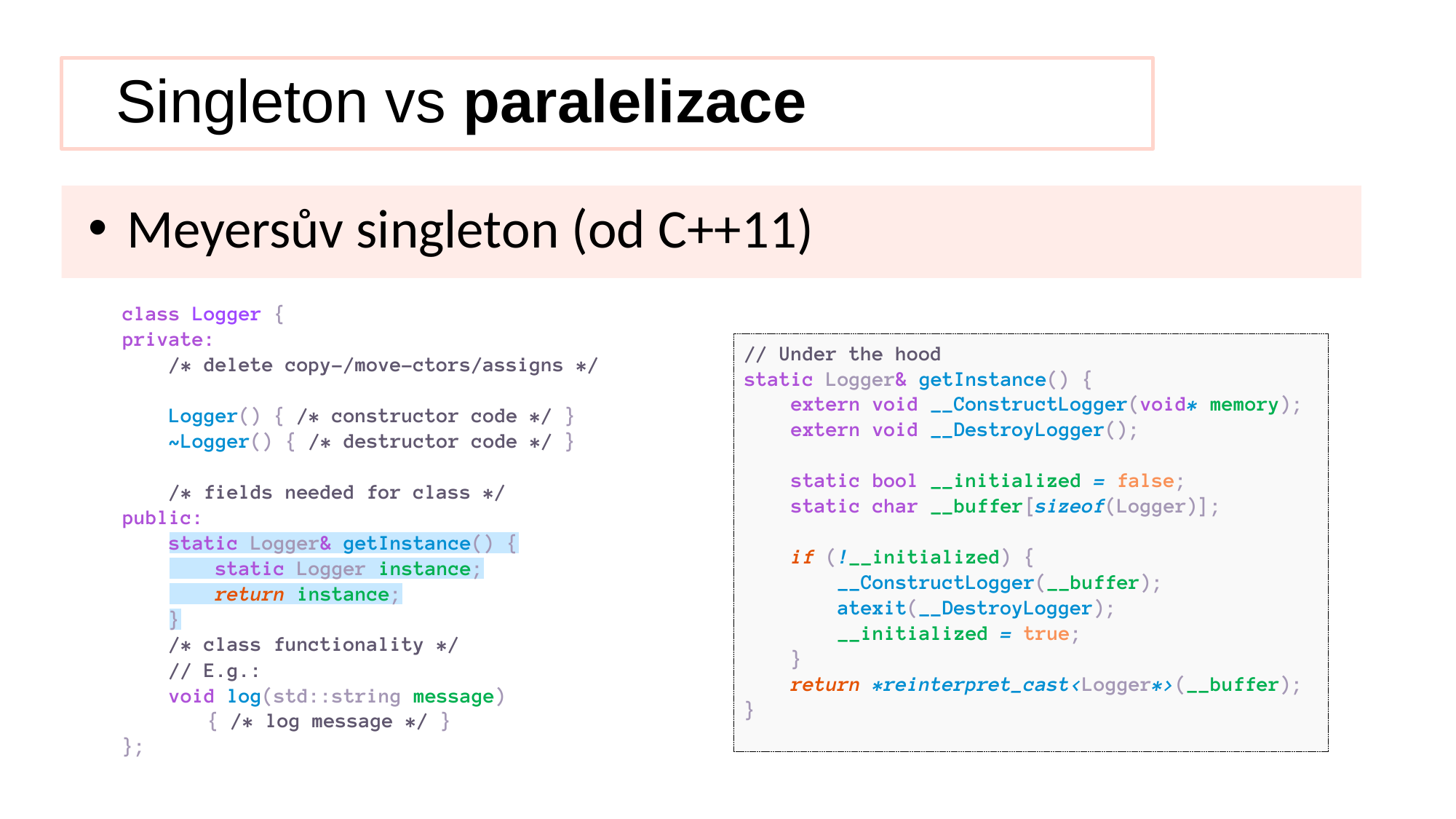

# Singleton vs paralelizace

Meyersův singleton (od C++11)
class Logger {
private:
    /* delete copy-/move-ctors/assigns */
    Logger() { /* constructor code */ }
    ~Logger() { /* destructor code */ }
    /* fields needed for class */
public:
    static Logger& getInstance() {
        static Logger instance;
        return instance;
    }
    /* class functionality */
    // E.g.:
    void log(std::string message)
    { /* log message */ }
};

// Under the hood
static Logger& getInstance() {
    extern void __ConstructLogger(void* memory);
    extern void __DestroyLogger();
    static bool __initialized = false;
    static char __buffer[sizeof(Logger)];
    if (!__initialized) {
        __ConstructLogger(__buffer);
        atexit(__DestroyLogger);
        __initialized = true;
    }
    return *reinterpret_cast<Logger*>(__buffer);
}